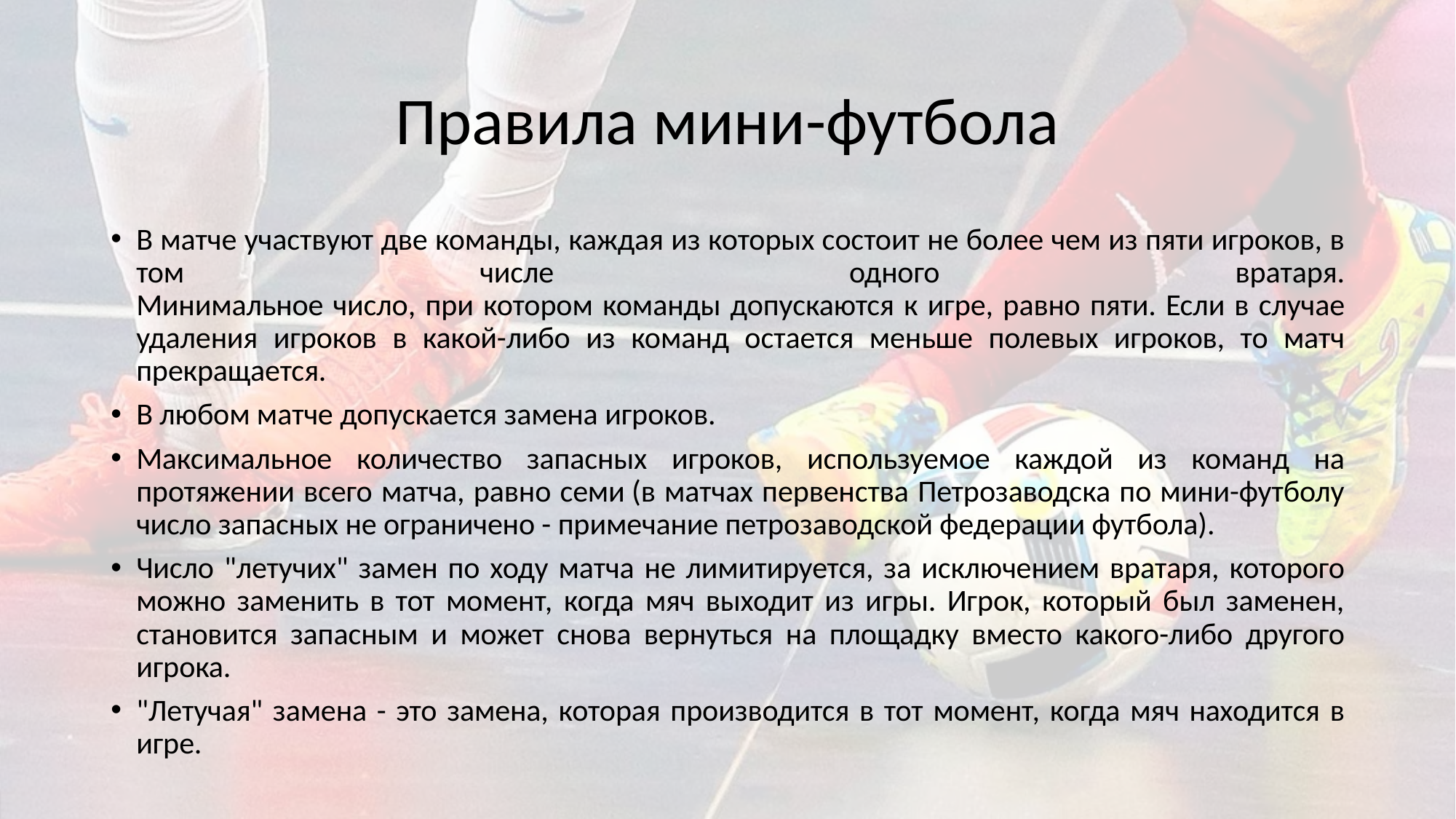

# Правила мини-футбола
В матче участвуют две команды, каждая из которых состоит не более чем из пяти игроков, в том числе одного вратаря.
Минимальное число, при котором команды допускаются к игре, равно пяти. Если в случае удаления игроков в какой-либо из команд остается меньше полевых игроков, то матч прекращается.
В любом матче допускается замена игроков.
Максимальное количество запасных игроков, используемое каждой из команд на протяжении всего матча, равно семи (в матчах первенства Петрозаводска по мини-футболу число запасных не ограничено - примечание петрозаводской федерации футбола).
Число "летучих" замен по ходу матча не лимитируется, за исключением вратаря, которого можно заменить в тот момент, когда мяч выходит из игры. Игрок, который был заменен, становится запасным и может снова вернуться на площадку вместо какого-либо другого игрока.
"Летучая" замена - это замена, которая производится в тот момент, когда мяч находится в игре.